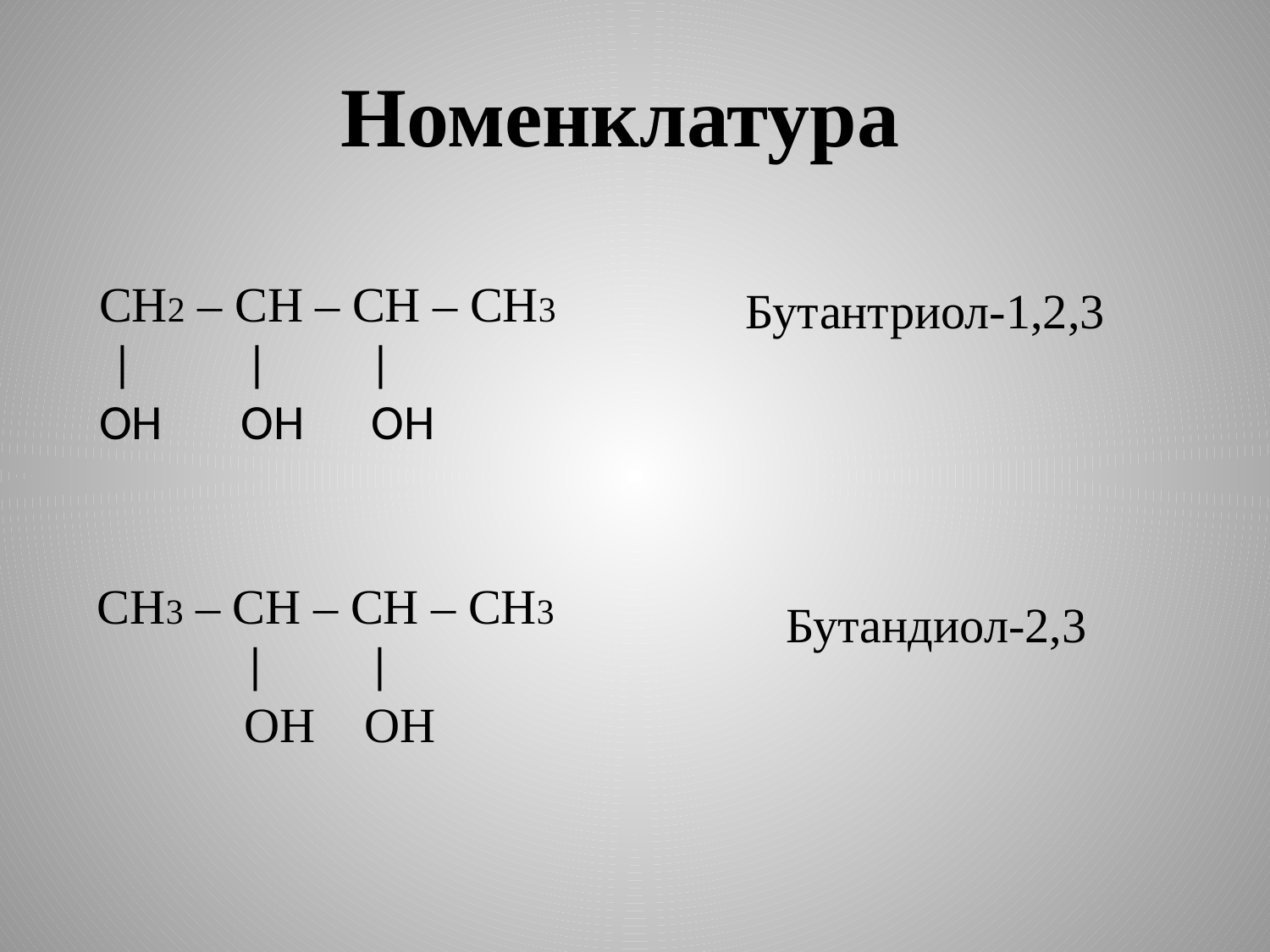

Номенклатура
CH2 – CH – CH – CH3
 |          |         |
OH       OH      OH

Бутантриол-1,2,3
CH3 – CH – CH – CH3
            |         |
            OH    OH
Бутандиол-2,3